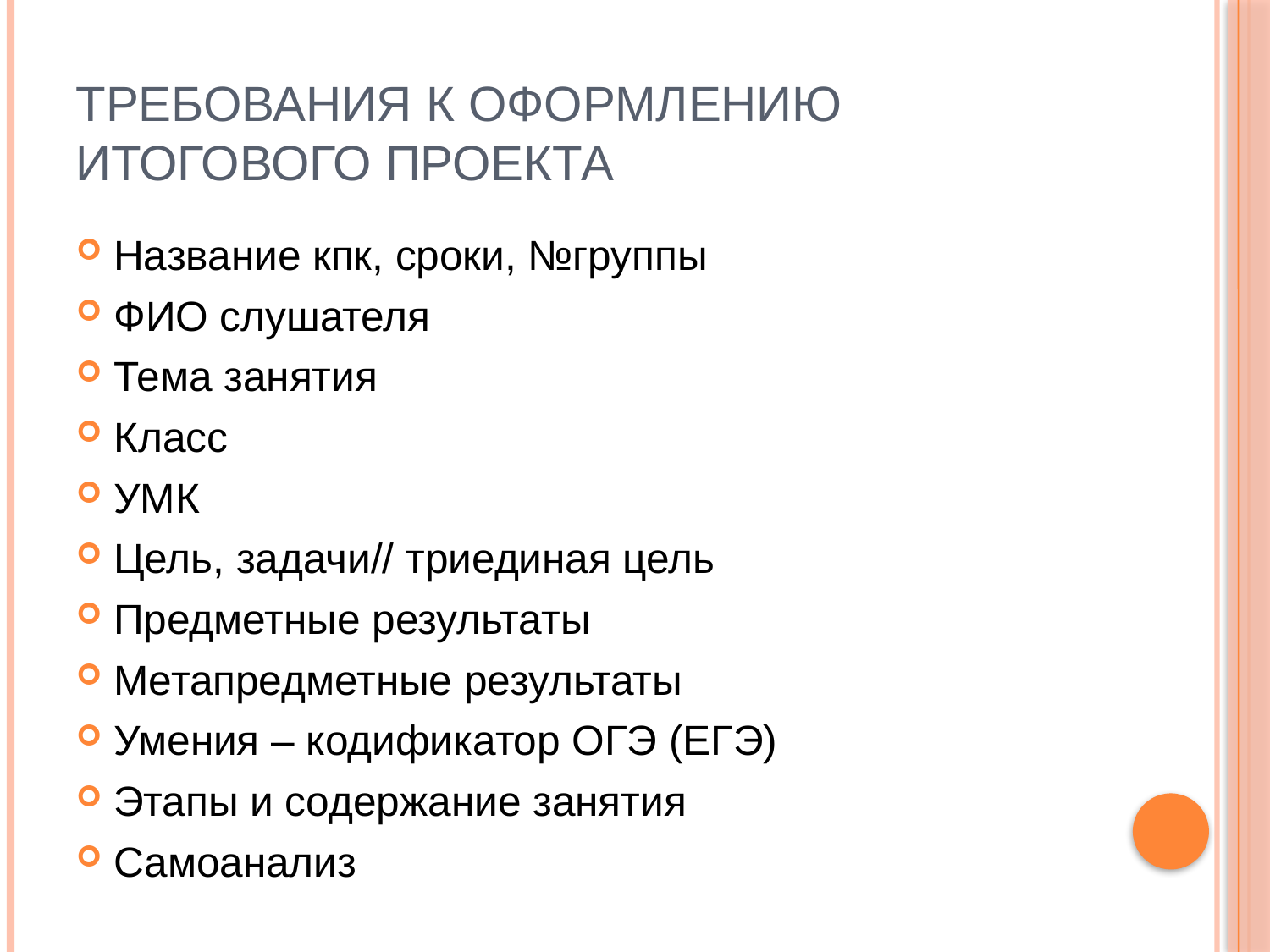

# Требования к оформлению итогового проекта
Название кпк, сроки, №группы
ФИО слушателя
Тема занятия
Класс
УМК
Цель, задачи// триединая цель
Предметные результаты
Метапредметные результаты
Умения – кодификатор ОГЭ (ЕГЭ)
Этапы и содержание занятия
Самоанализ